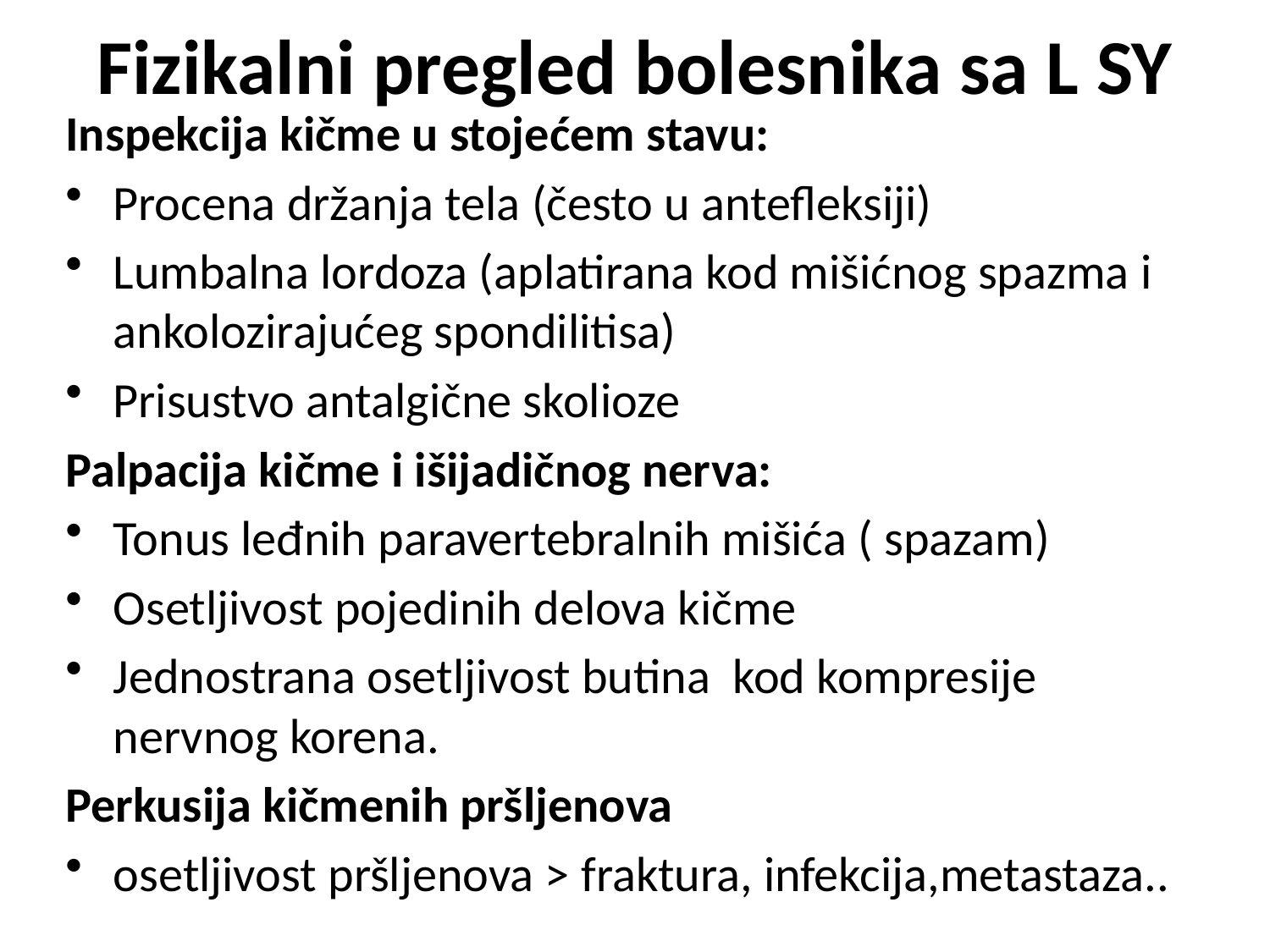

Fizikalni pregled bolesnika sa L SY
Inspekcija kičme u stojećem stavu:
Procena držanja tela (često u antefleksiji)
Lumbalna lordoza (aplatirana kod mišićnog spazma i ankolozirajućeg spondilitisa)
Prisustvo antalgične skolioze
Palpacija kičme i išijadičnog nerva:
Tonus leđnih paravertebralnih mišića ( spazam)
Osetljivost pojedinih delova kičme
Jednostrana osetljivost butina  kod kompresije nervnog korena.
Perkusija kičmenih pršljenova
osetljivost pršljenova > fraktura, infekcija,metastaza..